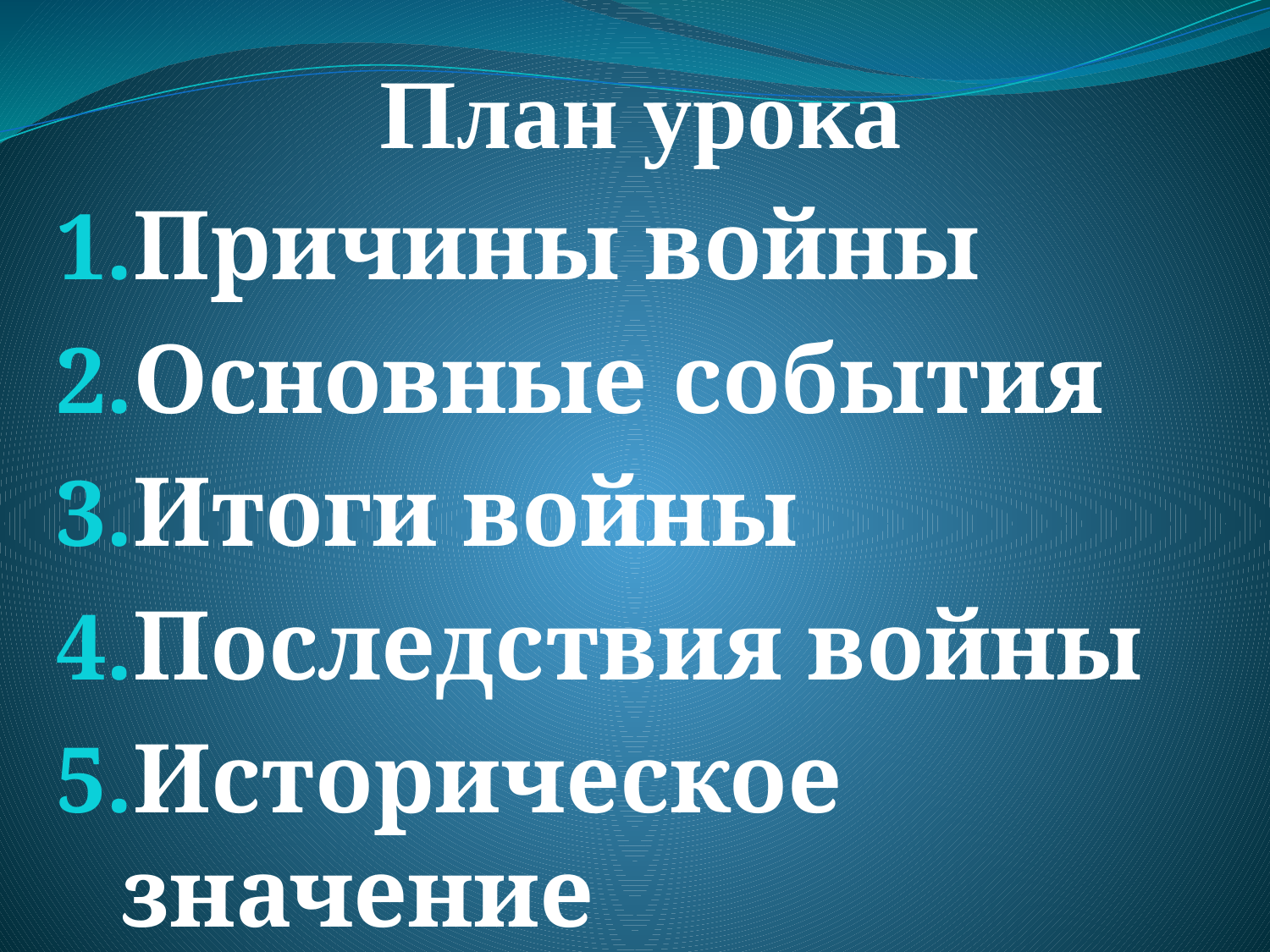

# План урока
Причины войны
Основные события
Итоги войны
Последствия войны
Историческое значение